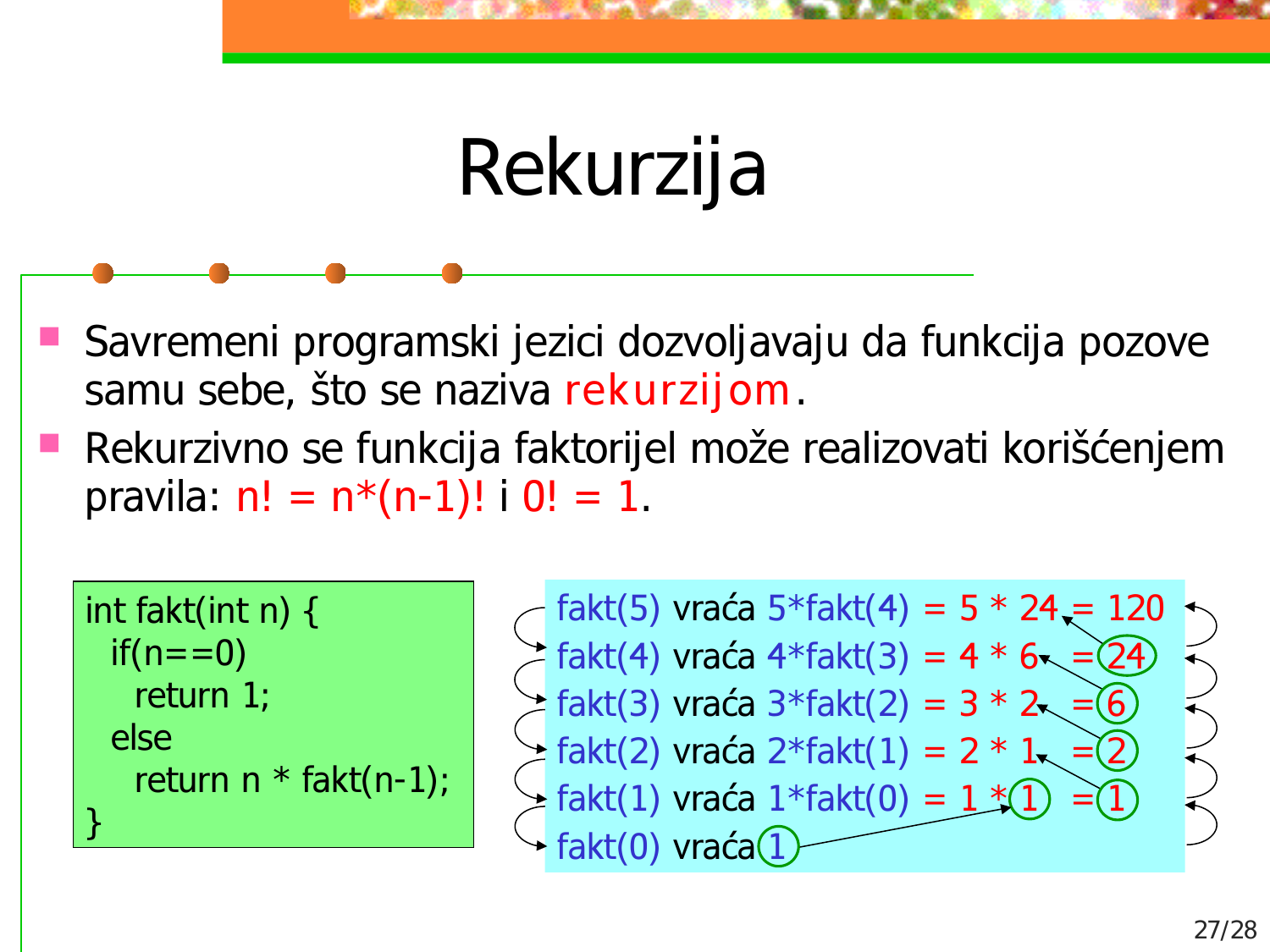

# Rekurzija
Savremeni programski jezici dozvoljavaju da funkcija pozove samu sebe, što se naziva rekurzijom.
Rekurzivno se funkcija faktorijel može realizovati korišćenjem pravila: n! = n*(n-1)! i 0! = 1.
fakt(5) vraća 5*fakt(4) = 5 * 24	= 120
fakt(4) vraća 4*fakt(3) = 4 * 6	= 24
fakt(3) vraća 3*fakt(2) = 3 * 2	= 6
fakt(2) vraća 2*fakt(1) = 2 * 1	= 2
fakt(1) vraća 1*fakt(0) = 1 * 1	= 1
fakt(0) vraća 1
int fakt(int n) {
	if(n==0)
		return 1;
	else
		return n * fakt(n-1);
}

27/28